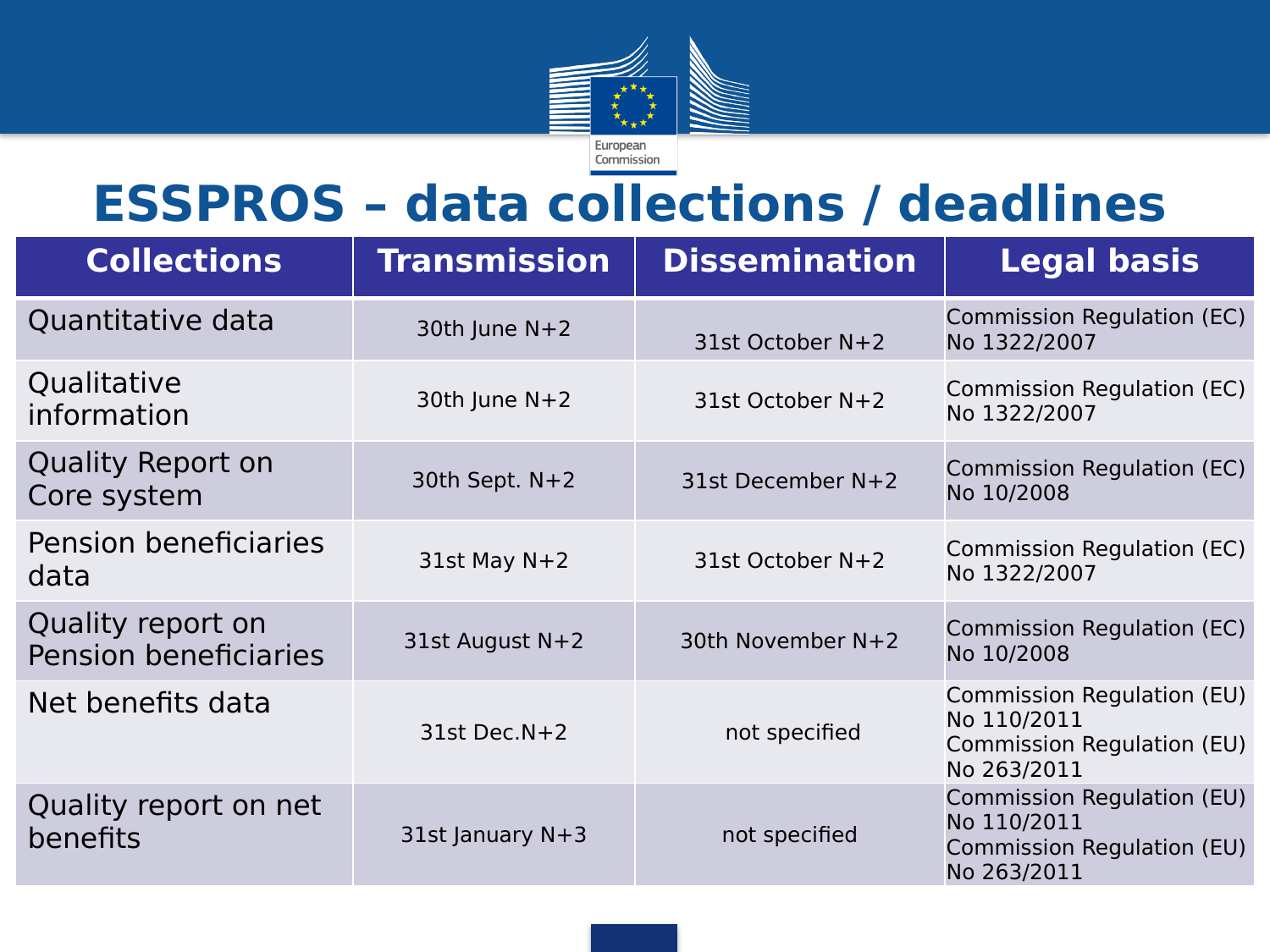

# ESSPROS – data collections / deadlines
| Collections | Transmission | Dissemination | Legal basis |
| --- | --- | --- | --- |
| Quantitative data | 30th June N+2 | 31st October N+2 | Commission Regulation (EC) No 1322/2007 |
| Qualitative information | 30th June N+2 | 31st October N+2 | Commission Regulation (EC) No 1322/2007 |
| Quality Report on Core system | 30th Sept. N+2 | 31st December N+2 | Commission Regulation (EC) No 10/2008 |
| Pension beneficiaries data | 31st May N+2 | 31st October N+2 | Commission Regulation (EC) No 1322/2007 |
| Quality report on Pension beneficiaries | 31st August N+2 | 30th November N+2 | Commission Regulation (EC) No 10/2008 |
| Net benefits data | 31st Dec.N+2 | not specified | Commission Regulation (EU) No 110/2011 Commission Regulation (EU) No 263/2011 |
| Quality report on net benefits | 31st January N+3 | not specified | Commission Regulation (EU) No 110/2011 Commission Regulation (EU) No 263/2011 |